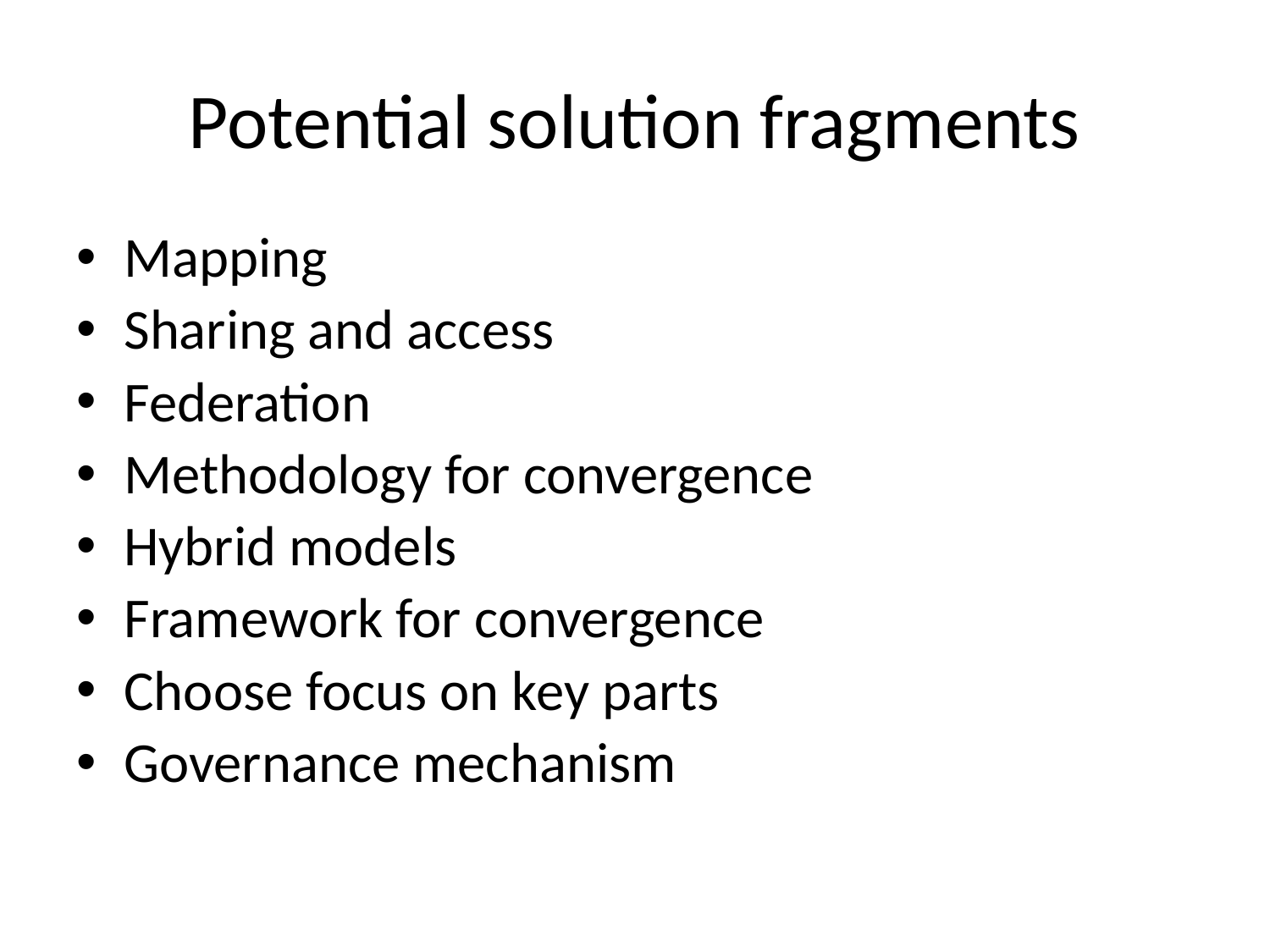

# Potential solution fragments
Mapping
Sharing and access
Federation
Methodology for convergence
Hybrid models
Framework for convergence
Choose focus on key parts
Governance mechanism